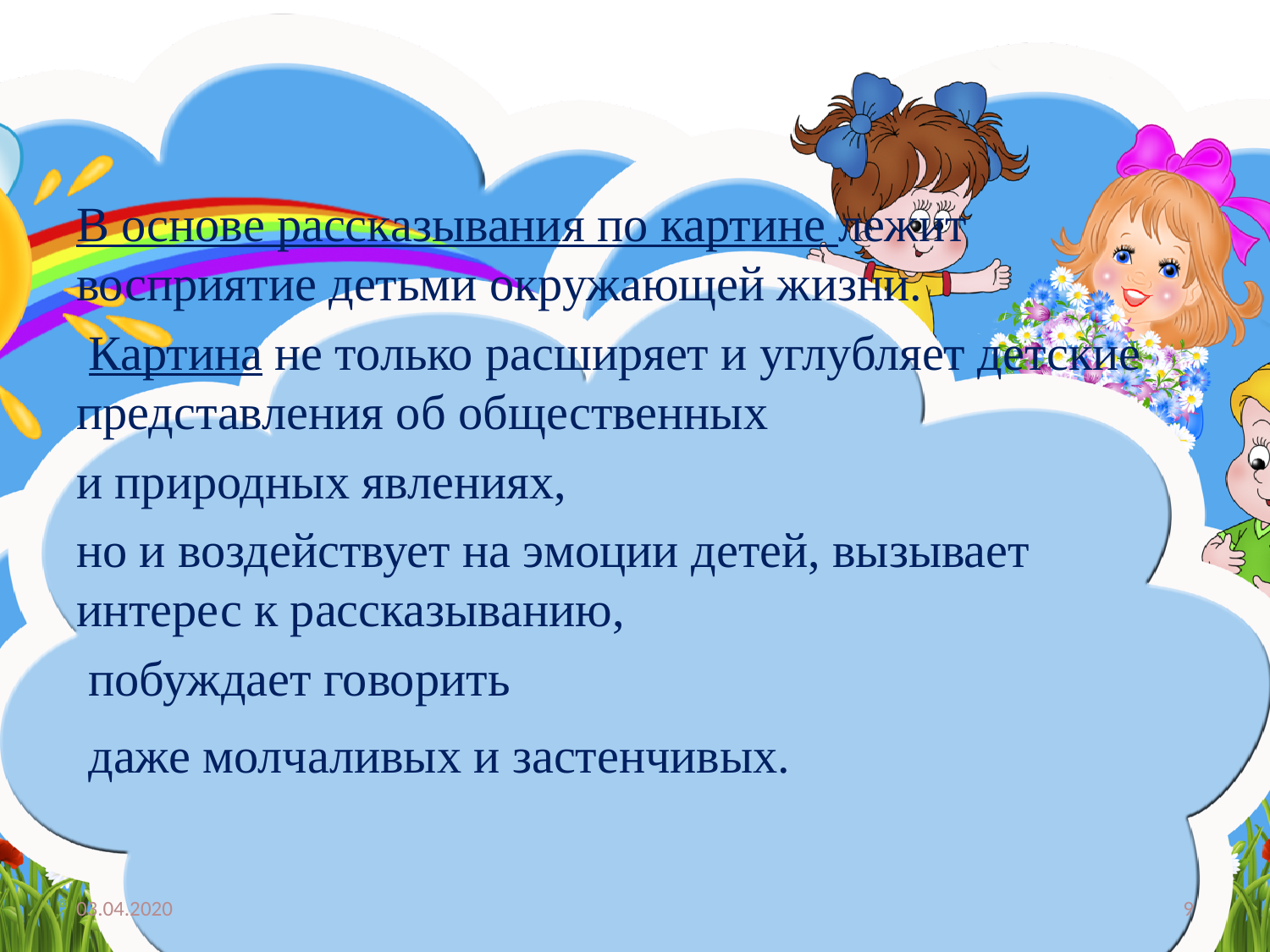

#
В основе рассказывания по картине лежит восприятие детьми окружающей жизни.
 Картина не только расширяет и углубляет детские представления об общественных
и природных явлениях,
но и воздействует на эмоции детей, вызывает интерес к рассказыванию,
 побуждает говорить
 даже молчаливых и застенчивых.
03.04.2020
9